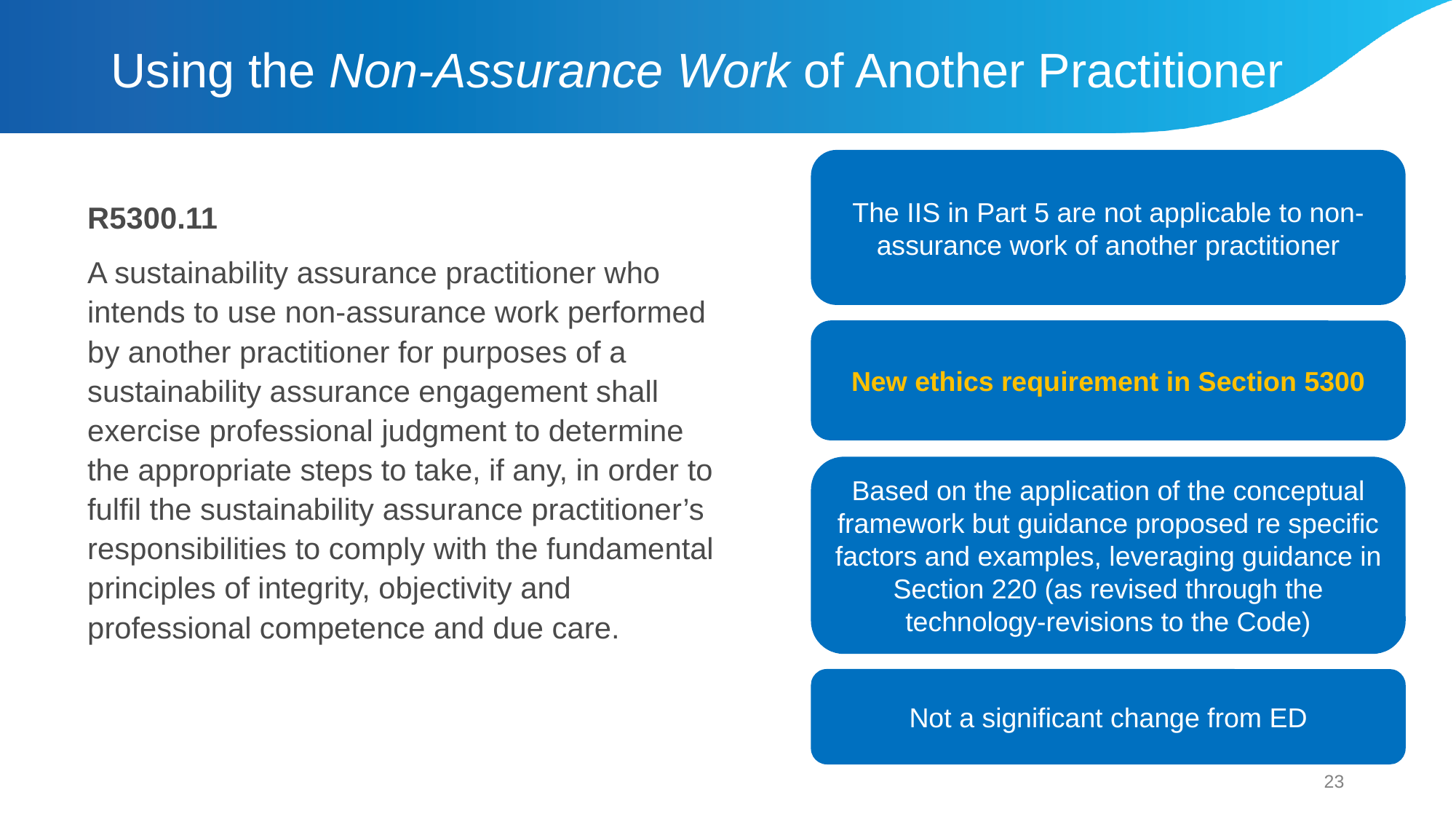

# Using the Non-Assurance Work of Another Practitioner
The IIS in Part 5 are not applicable to non-assurance work of another practitioner
R5300.11
A sustainability assurance practitioner who intends to use non-assurance work performed by another practitioner for purposes of a sustainability assurance engagement shall exercise professional judgment to determine the appropriate steps to take, if any, in order to fulfil the sustainability assurance practitioner’s responsibilities to comply with the fundamental principles of integrity, objectivity and professional competence and due care.
New ethics requirement in Section 5300
Based on the application of the conceptual framework but guidance proposed re specific factors and examples, leveraging guidance in Section 220 (as revised through the technology-revisions to the Code)
Not a significant change from ED
23